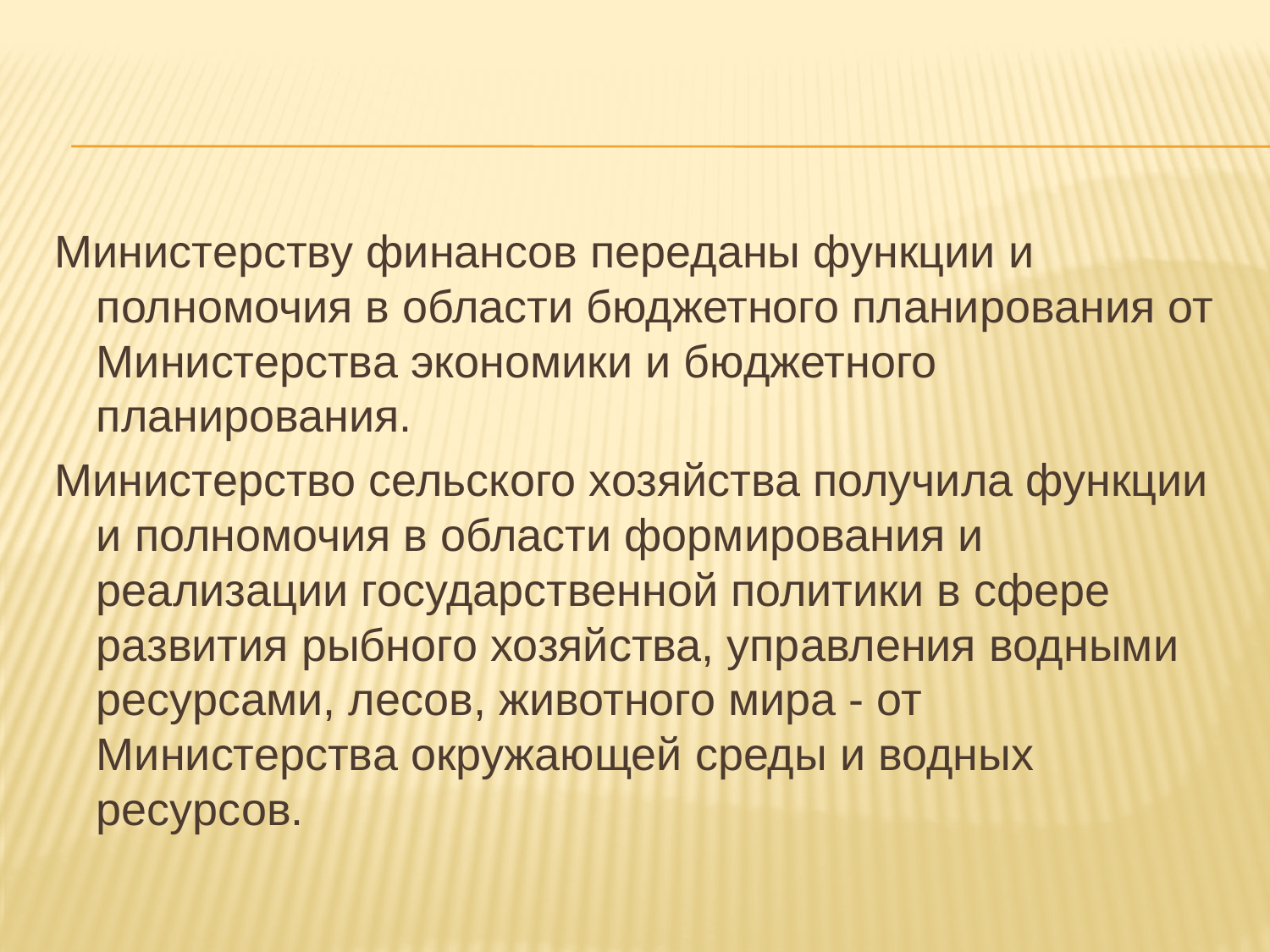

Министерству финансов переданы функции и полномочия в области бюджетного планирования от Министерства экономики и бюджетного планирования.
Министерство сельского хозяйства получила функции и полномочия в области формирования и реализации государственной политики в сфере развития рыбного хозяйства, управления водными ресурсами, лесов, животного мира - от Министерства окружающей среды и водных ресурсов.